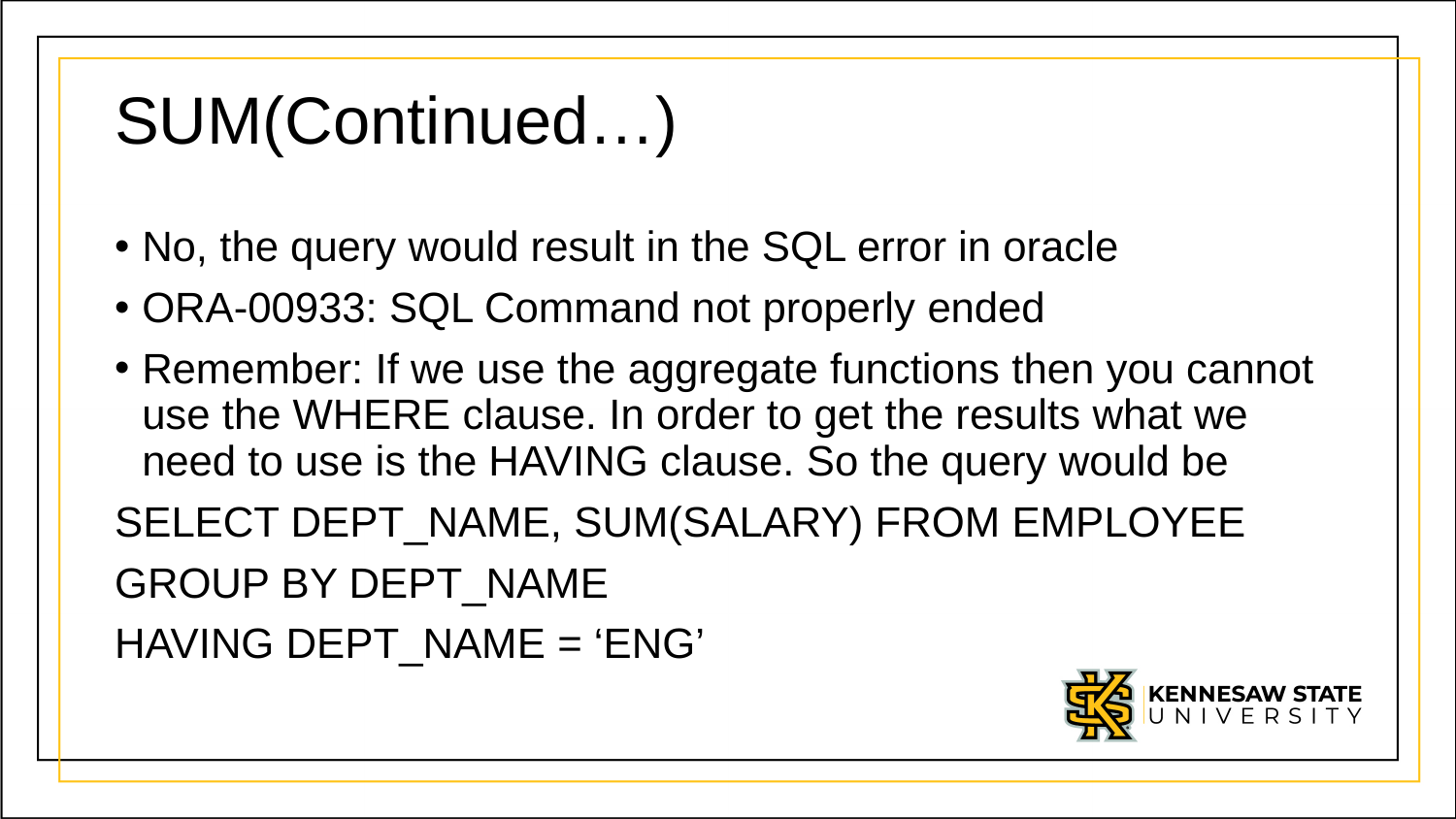

# SUM(Continued…)
No, the query would result in the SQL error in oracle
ORA-00933: SQL Command not properly ended
Remember: If we use the aggregate functions then you cannot use the WHERE clause. In order to get the results what we need to use is the HAVING clause. So the query would be
SELECT DEPT_NAME, SUM(SALARY) FROM EMPLOYEE
GROUP BY DEPT_NAME
HAVING DEPT_NAME = ‘ENG’